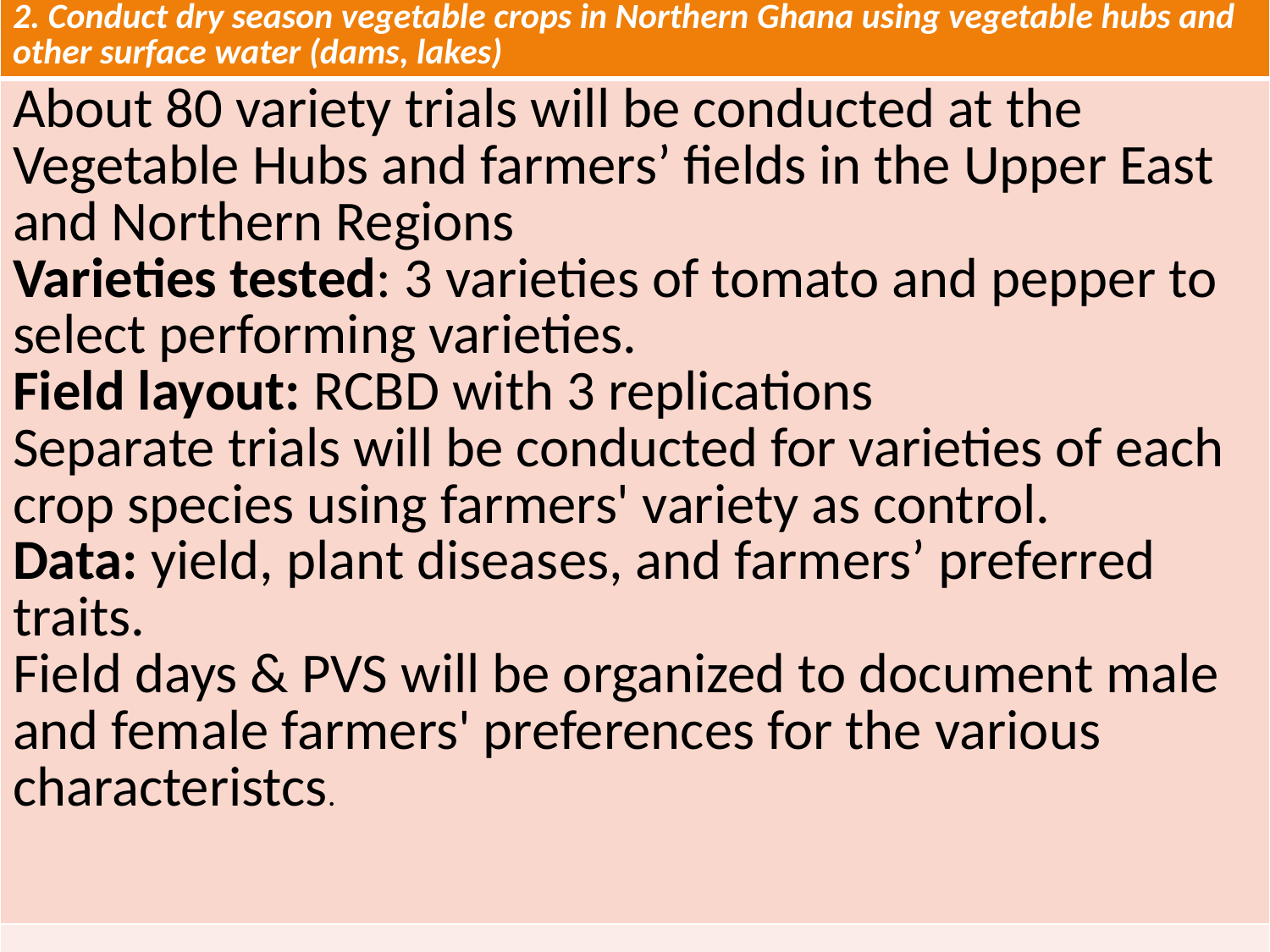

| 2. Conduct dry season vegetable crops in Northern Ghana using vegetable hubs and other surface water (dams, lakes) |
| --- |
| About 80 variety trials will be conducted at the Vegetable Hubs and farmers’ fields in the Upper East and Northern Regions Varieties tested: 3 varieties of tomato and pepper to select performing varieties. Field layout: RCBD with 3 replications Separate trials will be conducted for varieties of each crop species using farmers' variety as control. Data: yield, plant diseases, and farmers’ preferred traits. Field days & PVS will be organized to document male and female farmers' preferences for the various characteristcs. |
|  |